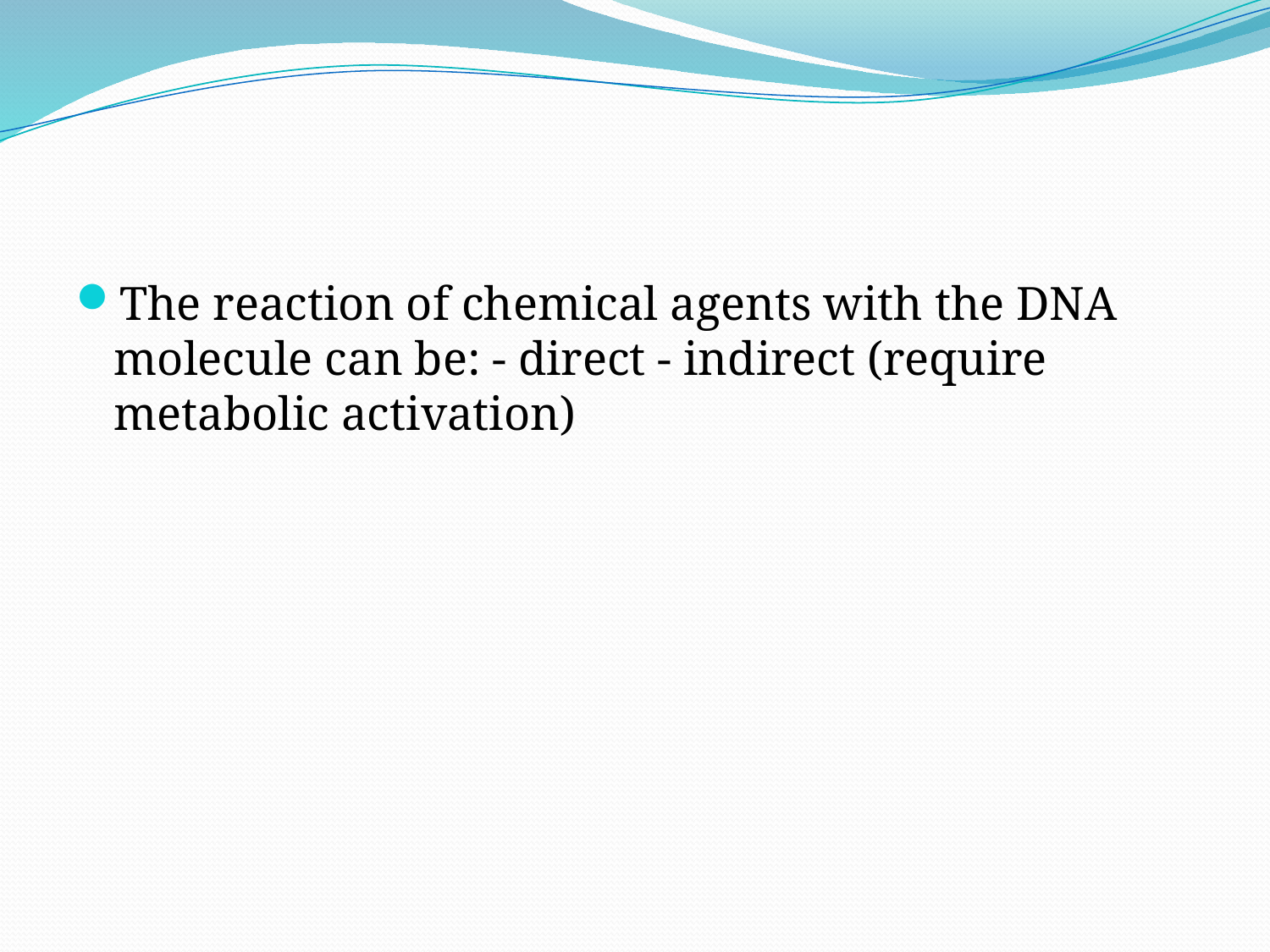

The reaction of chemical agents with the DNA molecule can be: - direct - indirect (require metabolic activation)